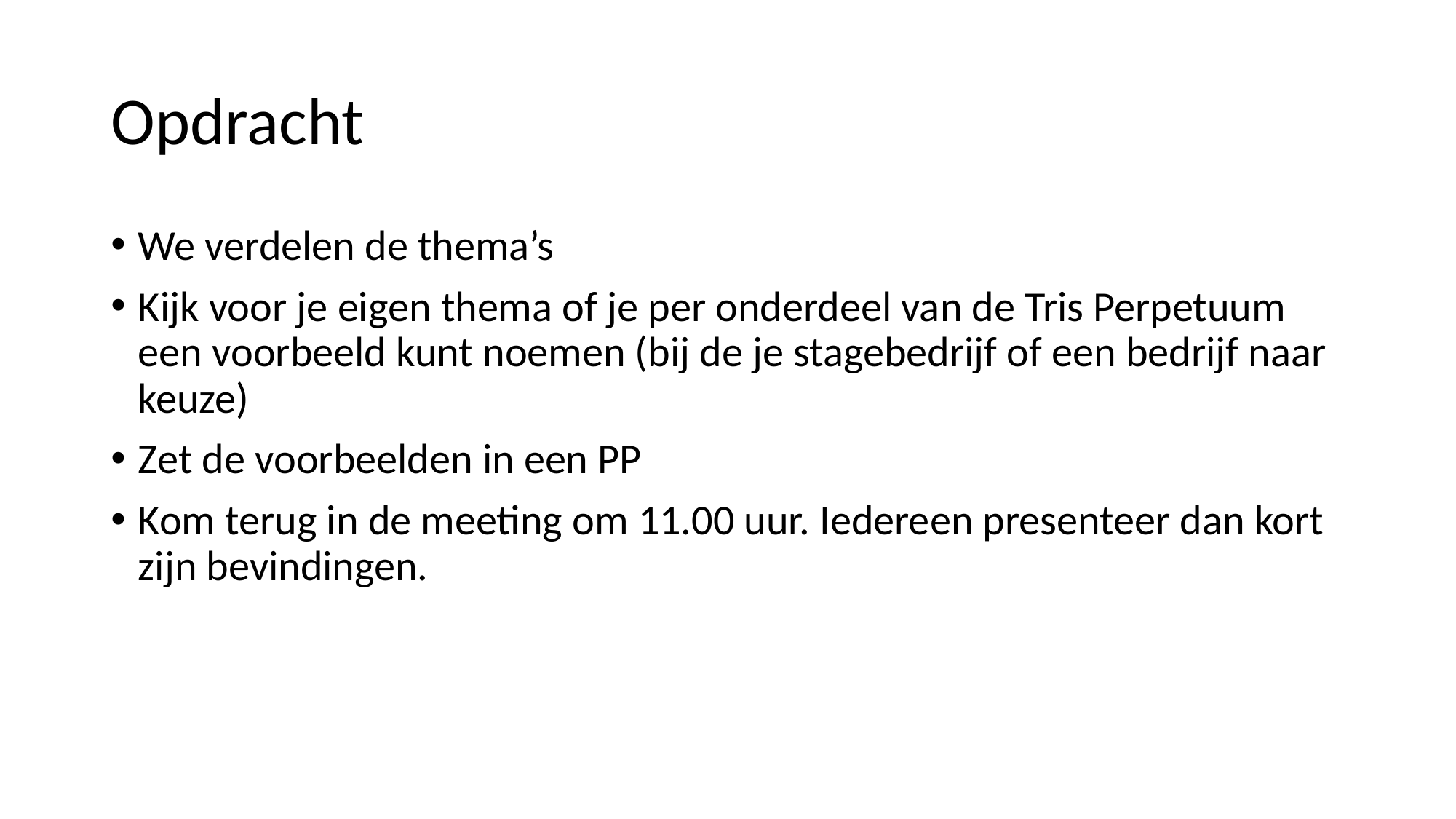

# Opdracht
We verdelen de thema’s
Kijk voor je eigen thema of je per onderdeel van de Tris Perpetuum een voorbeeld kunt noemen (bij de je stagebedrijf of een bedrijf naar keuze)
Zet de voorbeelden in een PP
Kom terug in de meeting om 11.00 uur. Iedereen presenteer dan kort zijn bevindingen.